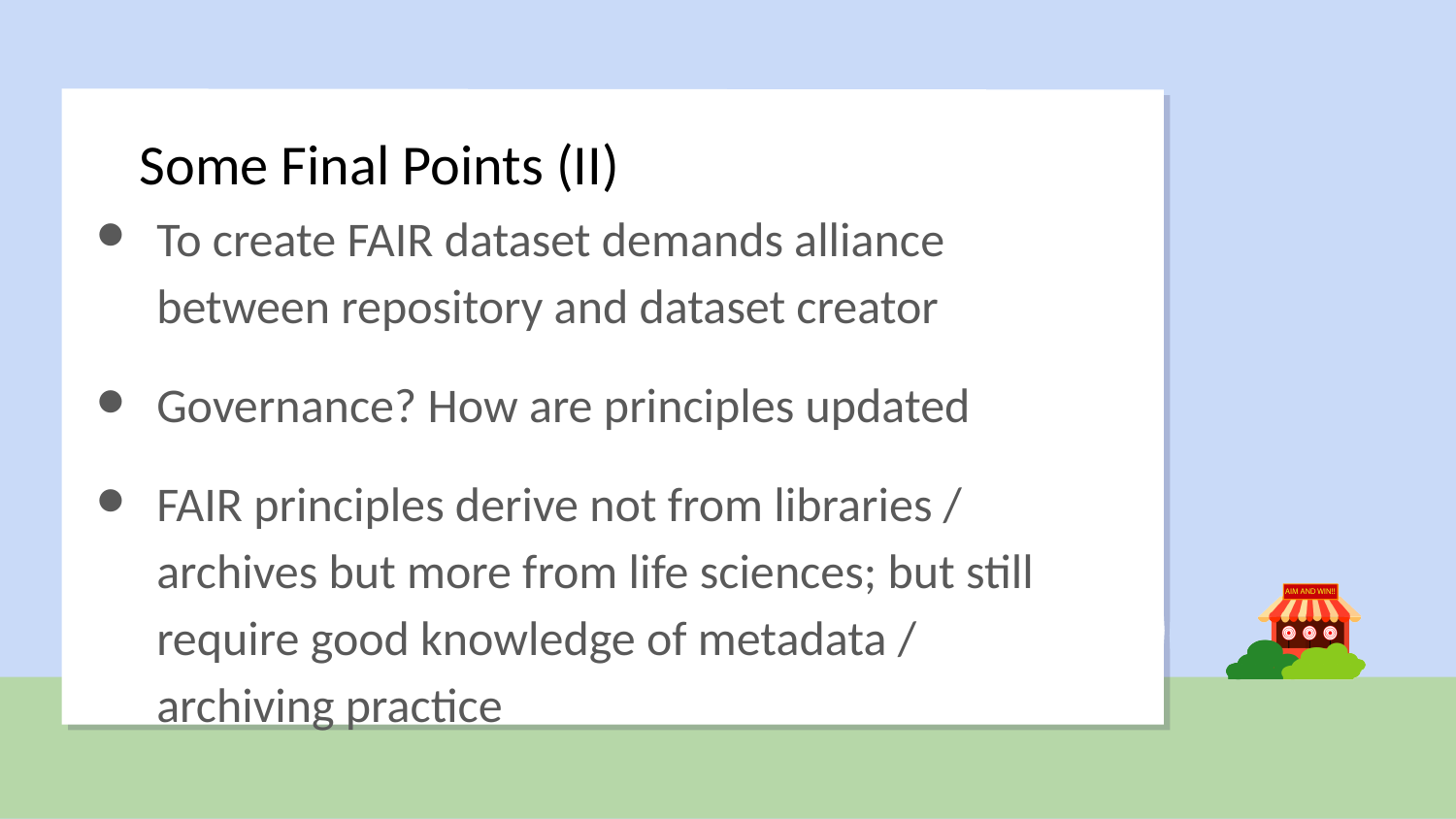

Some Final Points (II)
To create FAIR dataset demands alliance between repository and dataset creator
Governance? How are principles updated
FAIR principles derive not from libraries / archives but more from life sciences; but still require good knowledge of metadata / archiving practice